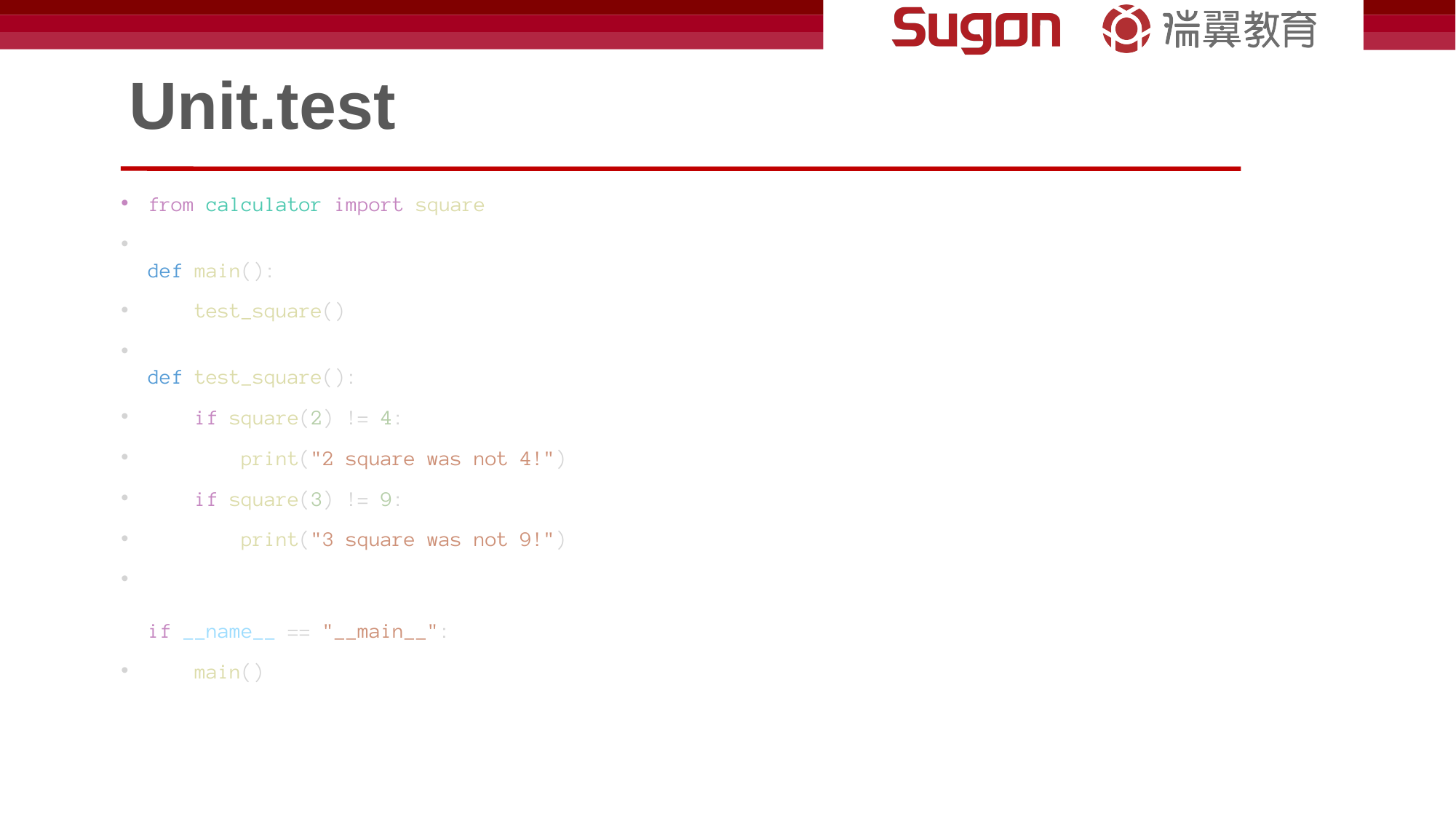

# Unit.test
from calculator import square
def main():
    test_square()
def test_square():
    if square(2) != 4:
        print("2 square was not 4!")
    if square(3) != 9:
        print("3 square was not 9!")
if __name__ == "__main__":
    main()